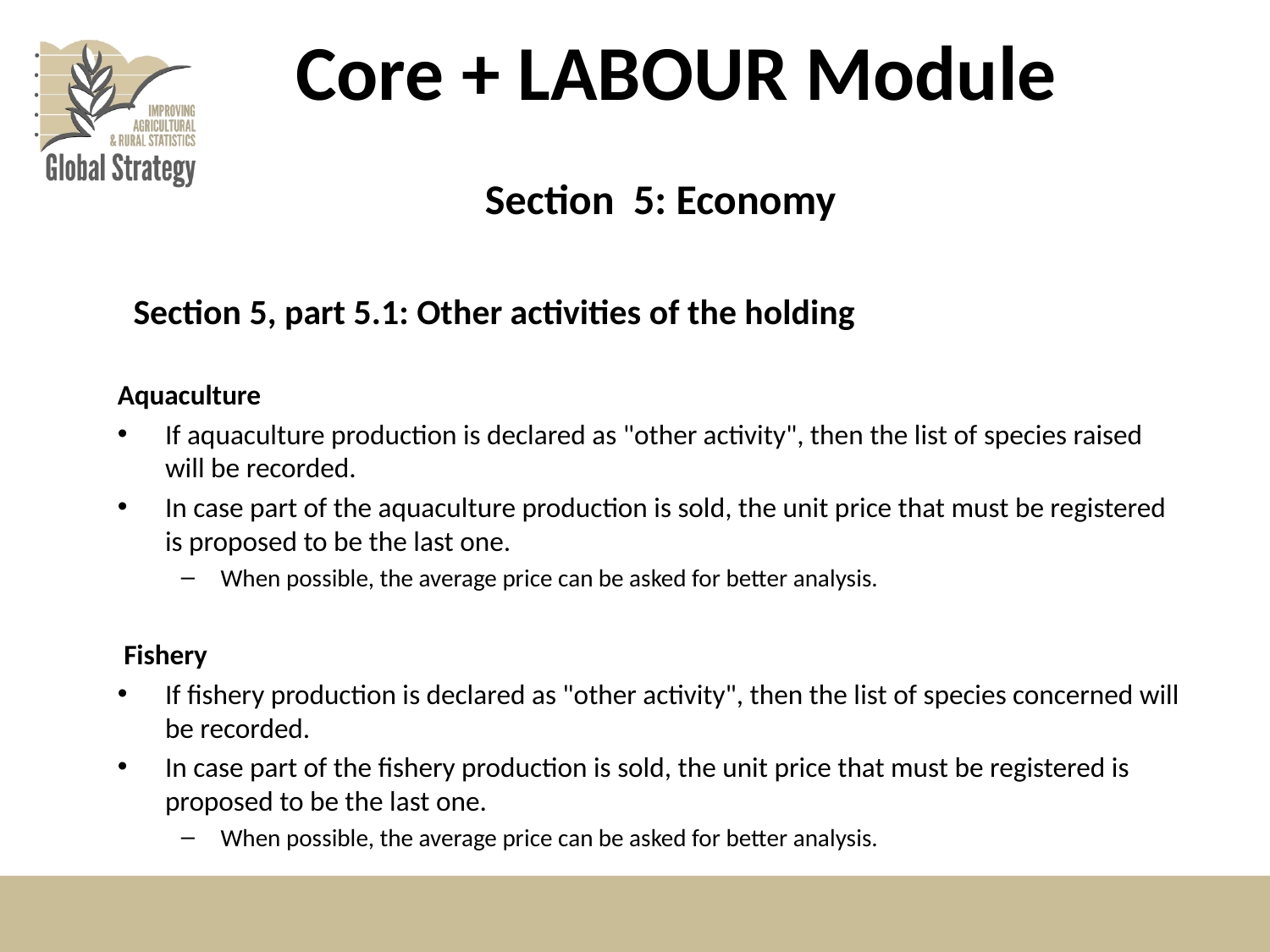

# Core + LABOUR Module
Section  5: Economy

Section 5, part 5.1: Other activities of the holding

Aquaculture
If aquaculture production is declared as "other activity", then the list of species raised will be recorded.
In case part of the aquaculture production is sold, the unit price that must be registered is proposed to be the last one.
When possible, the average price can be asked for better analysis.

 Fishery
If fishery production is declared as "other activity", then the list of species concerned will be recorded.
In case part of the fishery production is sold, the unit price that must be registered is proposed to be the last one.
When possible, the average price can be asked for better analysis.